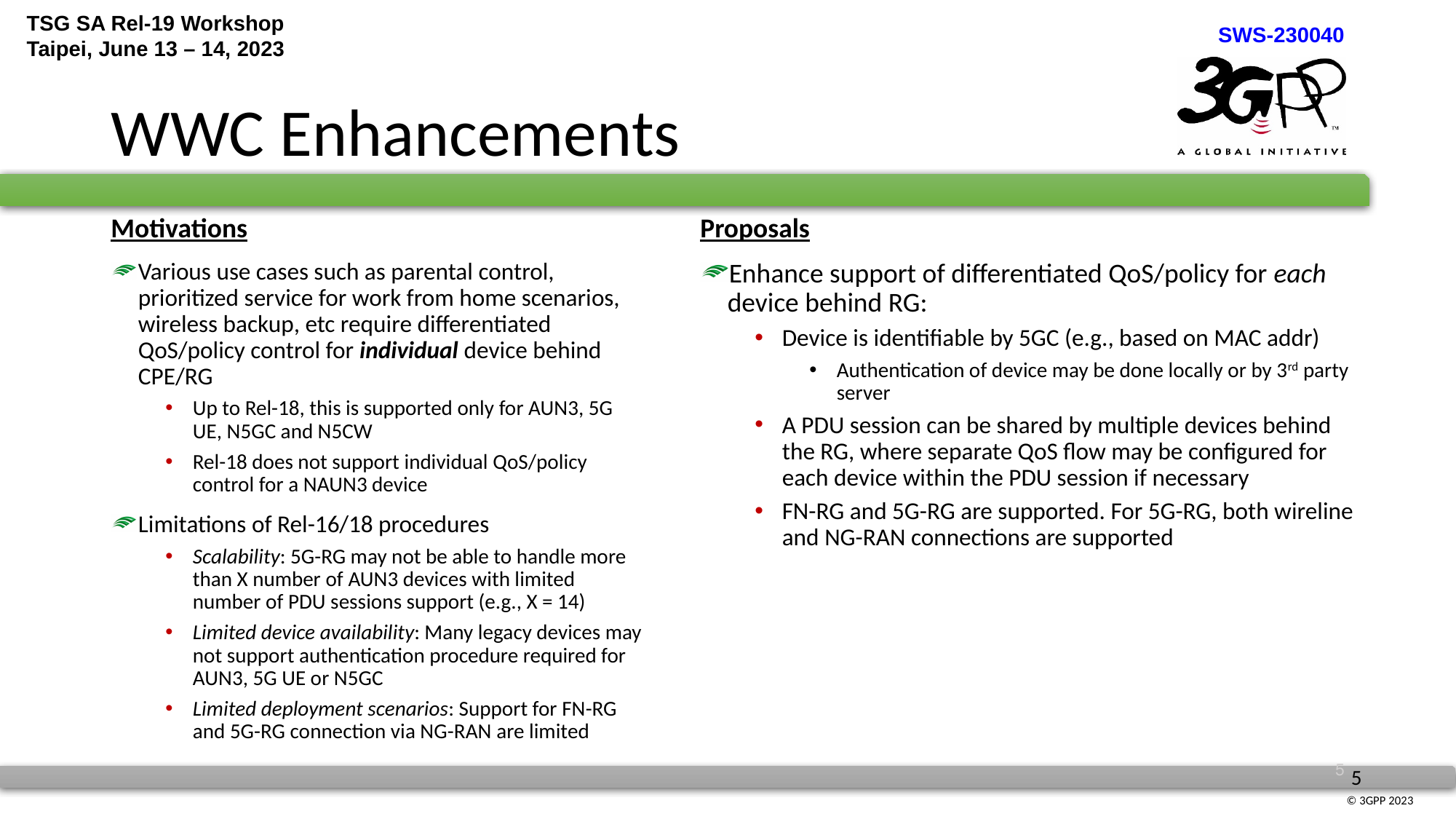

# WWC Enhancements
Motivations
Various use cases such as parental control, prioritized service for work from home scenarios, wireless backup, etc require differentiated QoS/policy control for individual device behind CPE/RG
Up to Rel-18, this is supported only for AUN3, 5G UE, N5GC and N5CW
Rel-18 does not support individual QoS/policy control for a NAUN3 device
Limitations of Rel-16/18 procedures
Scalability: 5G-RG may not be able to handle more than X number of AUN3 devices with limited number of PDU sessions support (e.g., X = 14)
Limited device availability: Many legacy devices may not support authentication procedure required for AUN3, 5G UE or N5GC
Limited deployment scenarios: Support for FN-RG and 5G-RG connection via NG-RAN are limited

Proposals
Enhance support of differentiated QoS/policy for each device behind RG:
Device is identifiable by 5GC (e.g., based on MAC addr)
Authentication of device may be done locally or by 3rd party server
A PDU session can be shared by multiple devices behind the RG, where separate QoS flow may be configured for each device within the PDU session if necessary
FN-RG and 5G-RG are supported. For 5G-RG, both wireline and NG-RAN connections are supported
5